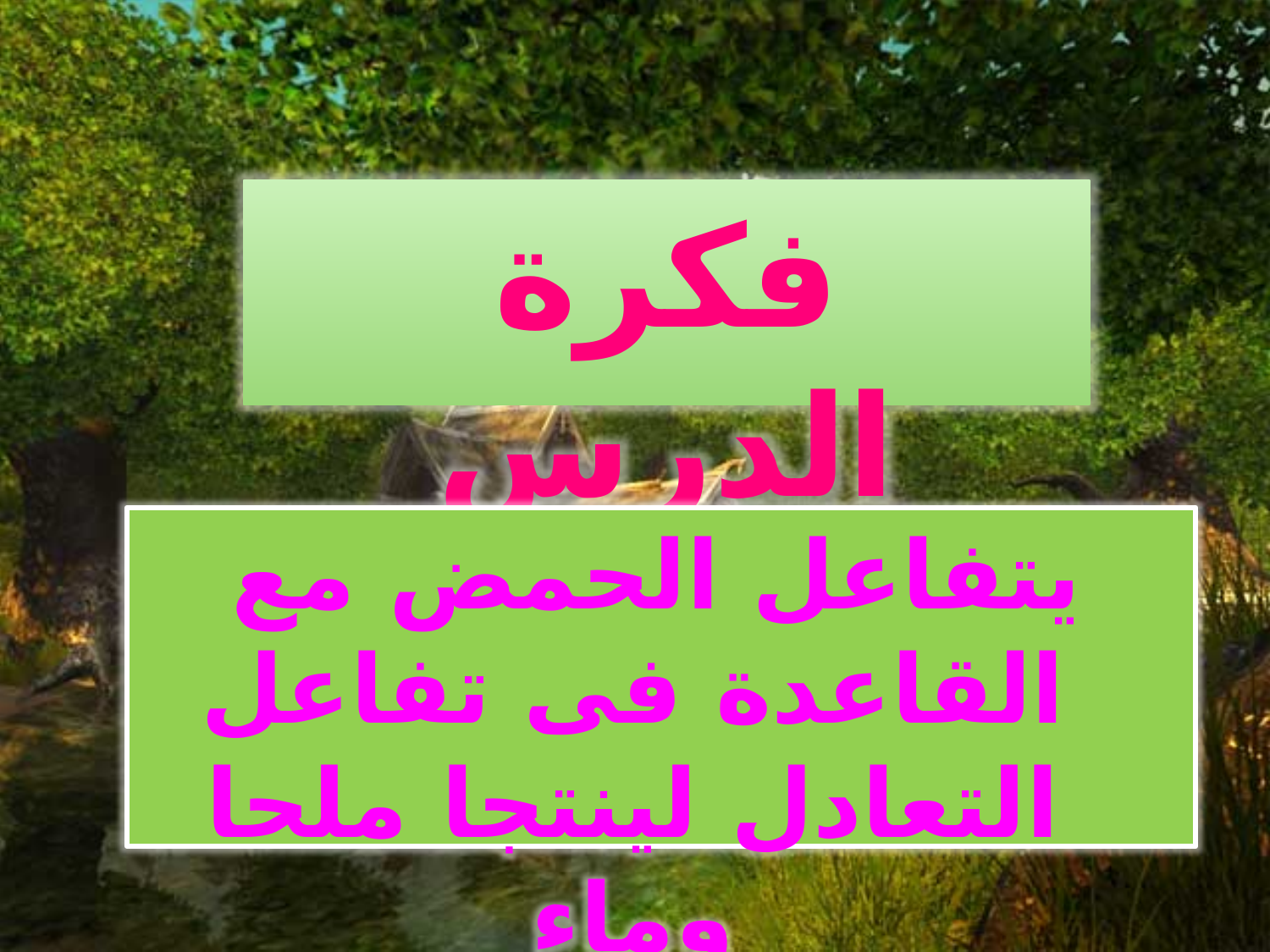

فكرة الدرس
يتفاعل الحمض مع القاعدة فى تفاعل التعادل لينتجا ملحا وماء